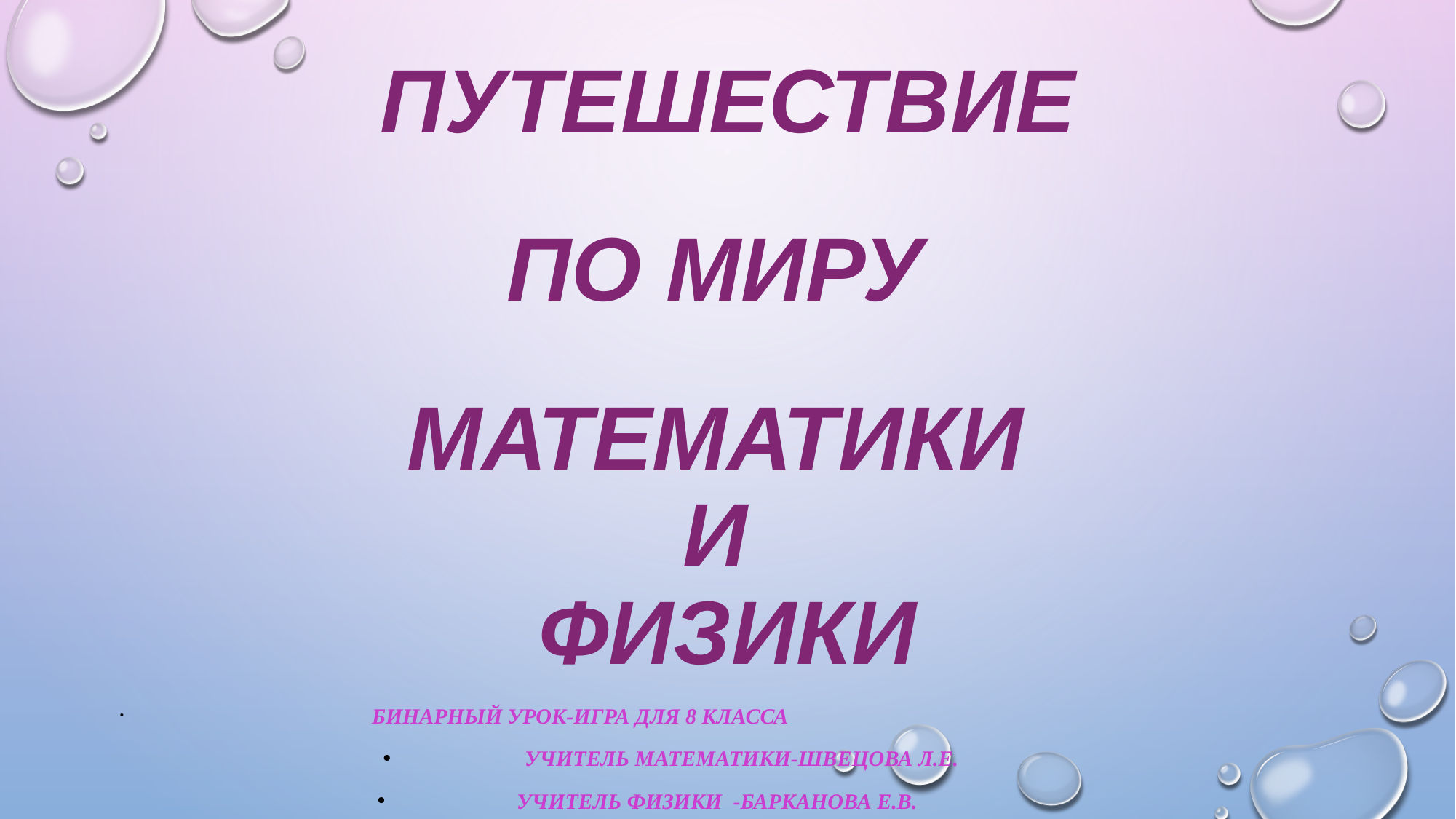

# ПУТЕШЕСТВИЕ ПО МИРУ МАТЕМАТИКИ И ФИЗИКИ
                                                                                  Бинарный урок-игра для 8 класса
УЧИТЕЛЬ МАТЕМАТИКИ-Швецова л.е.
учитель физики  -Барканова е.в.